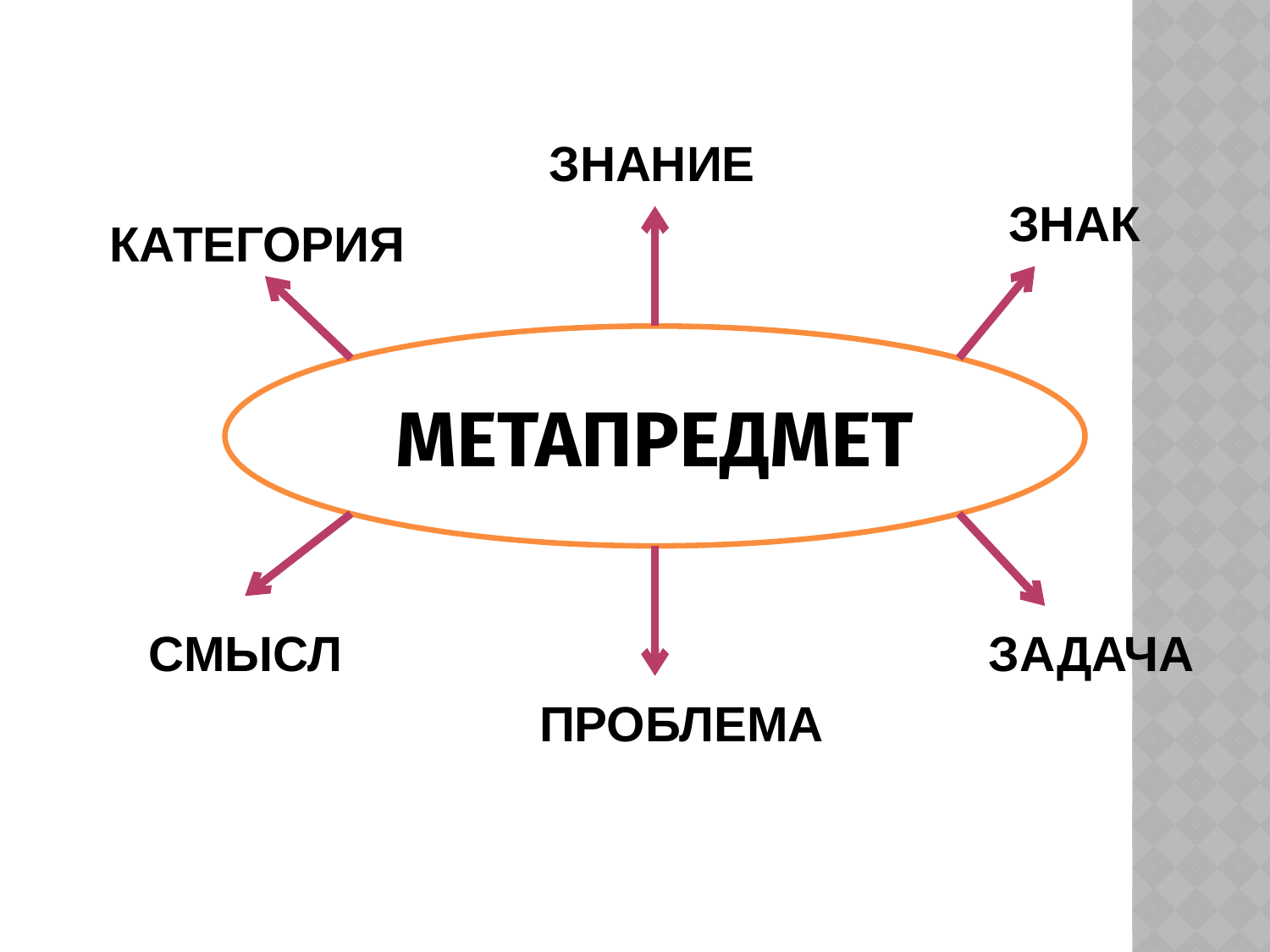

ЗНАНИЕ
ЗНАК
КАТЕГОРИЯ
МЕТАПРЕДМЕТ
СМЫСЛ
ЗАДАЧА
ПРОБЛЕМА